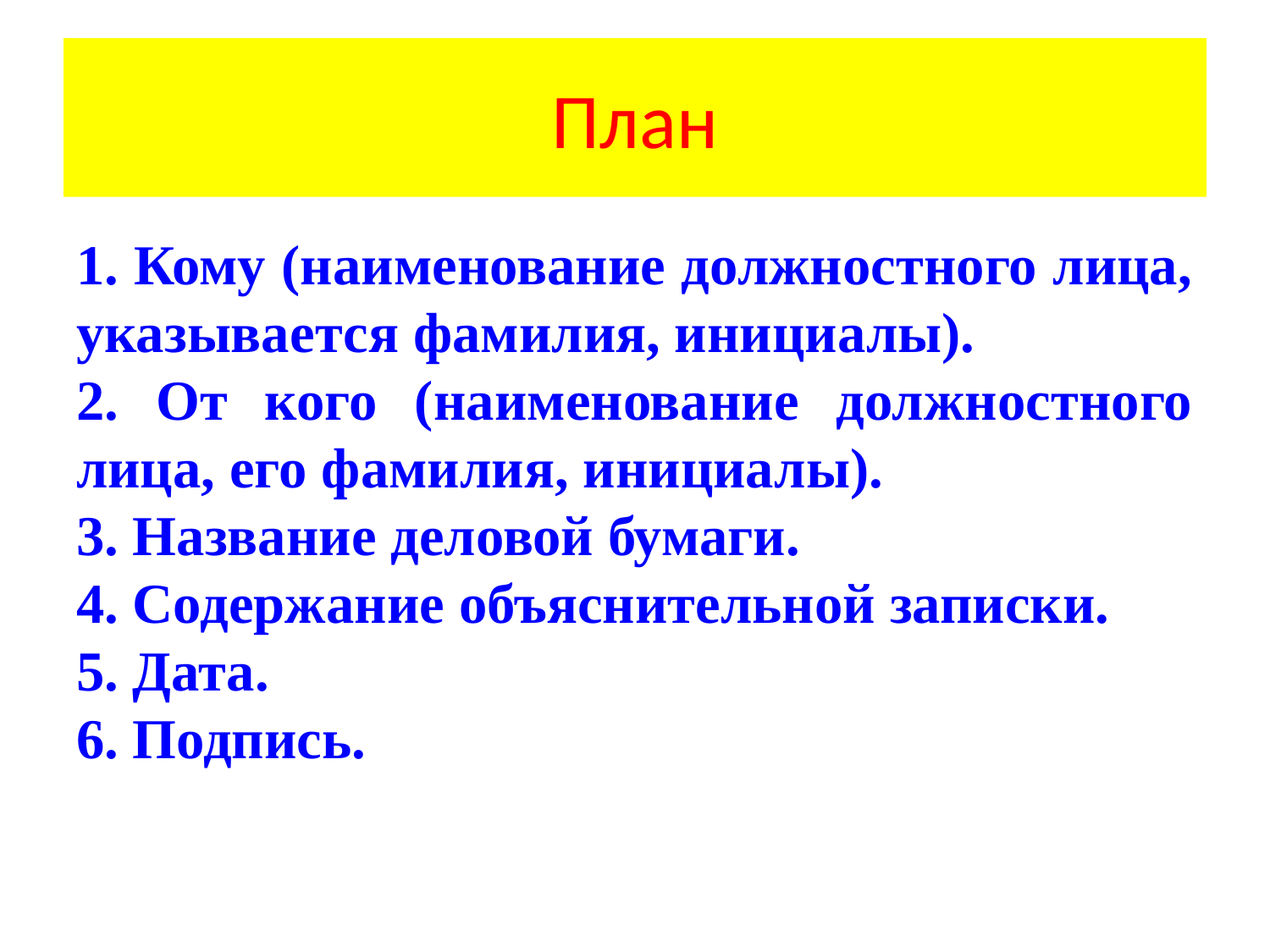

# План
 Кому (наименование должностного лица, указывается фамилия, инициалы).
 От кого (наименование должностного лица, его фамилия, инициалы).
 Название деловой бумаги.
 Содержание объяснительной записки.
 Дата.
 Подпись.